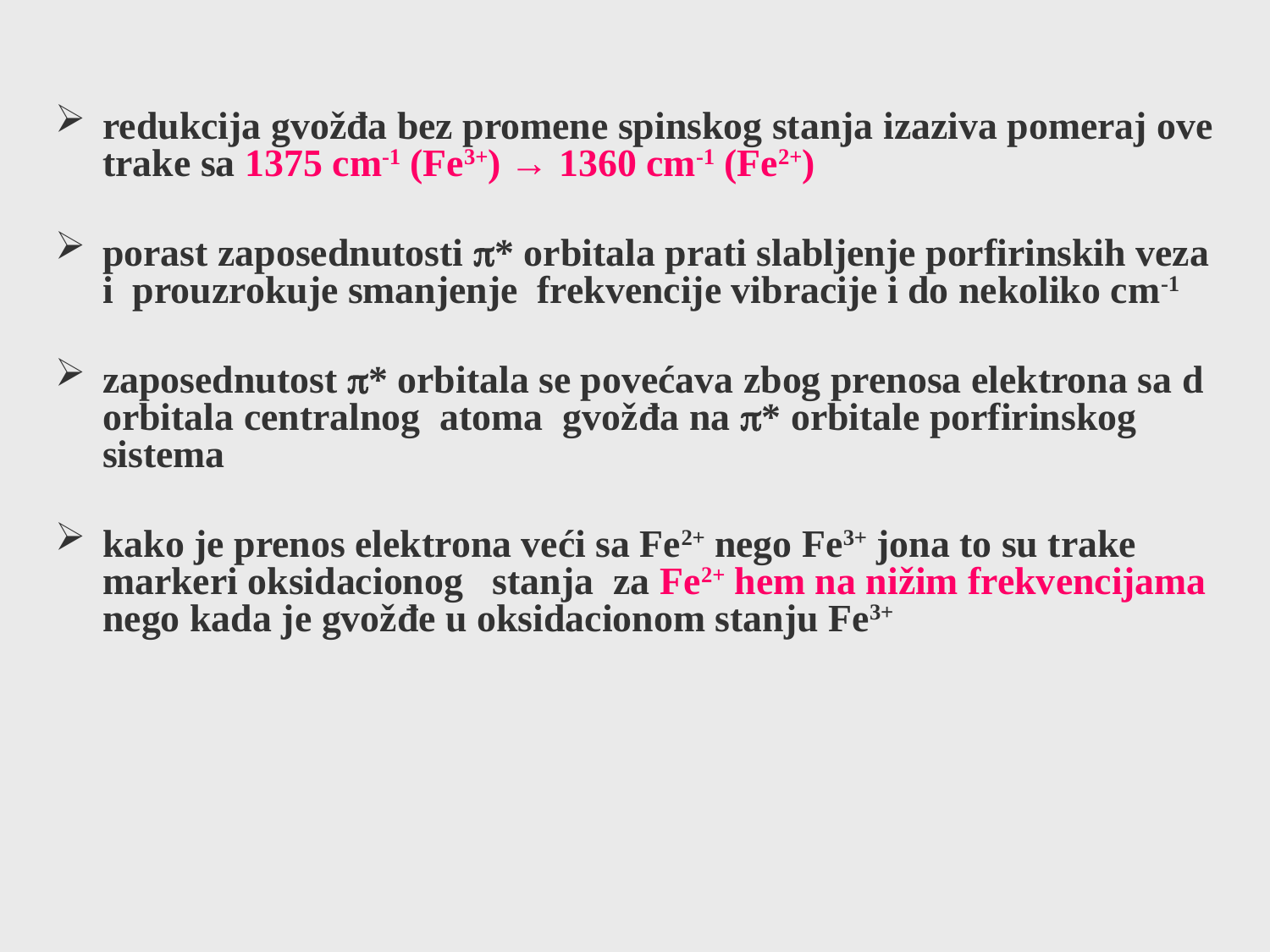

redukcija gvožđa bez promene spinskog stanja izaziva pomeraj ove trake sa 1375 cm-1 (Fe3+) → 1360 cm-1 (Fe2+)

porast zaposednutosti π* orbitala prati slabljenje porfirinskih veza i  prouzrokuje smanjenje  frekvencije vibracije i do nekoliko cm-1

zaposednutost π* orbitala se povećava zbog prenosa elektrona sa d   orbitala centralnog  atoma  gvožđa na π* orbitale porfirinskog sistema

kako je prenos elektrona veći sa Fe2+ nego Fe3+ jona to su trake markeri oksidacionog   stanja  za Fe2+ hem na nižim frekvencijama nego kada je gvožđe u oksidacionom stanju Fe3+